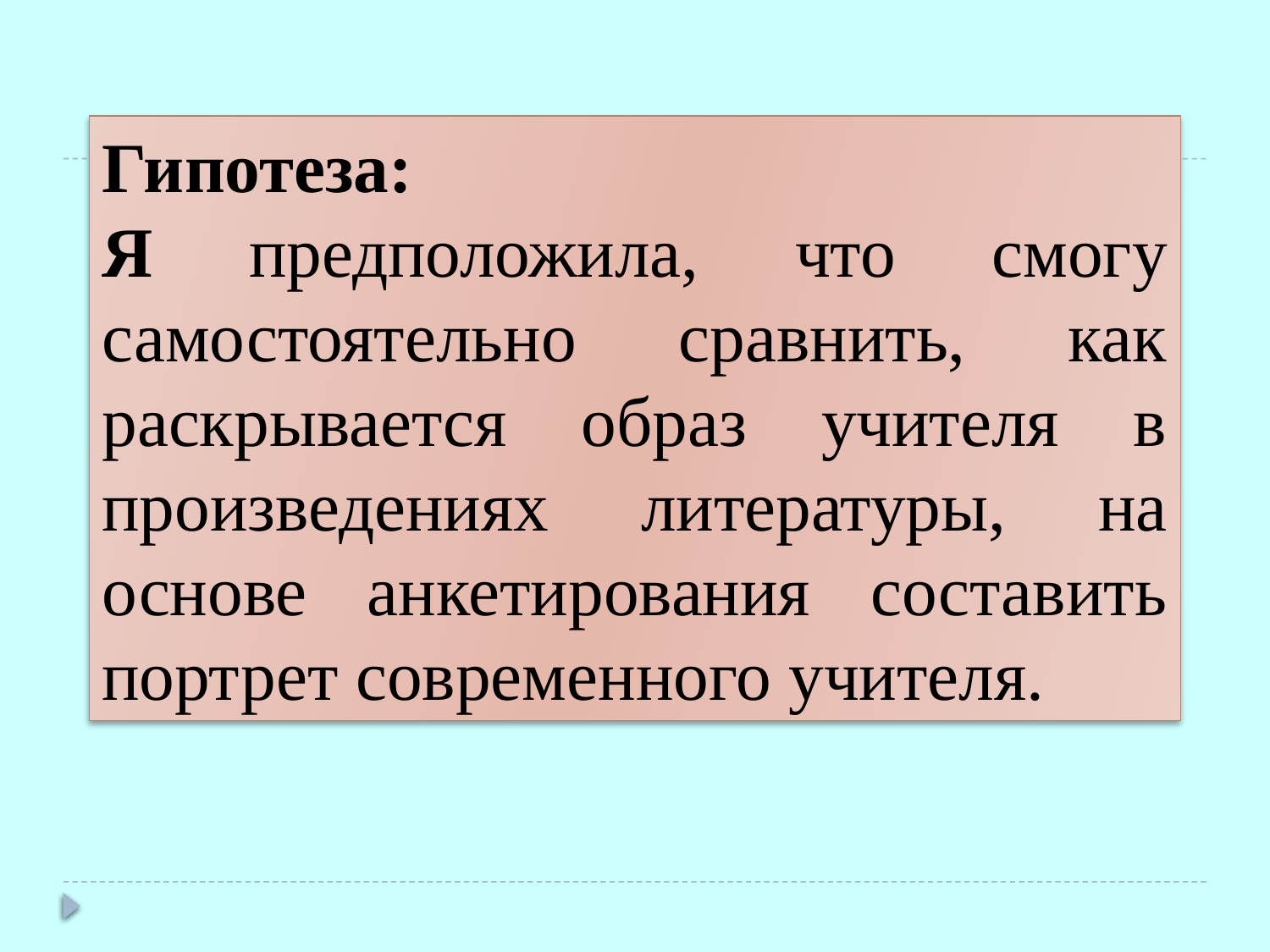

Гипотеза:
Я предположила, что смогу самостоятельно сравнить, как раскрывается образ учителя в произведениях литературы, на основе анкетирования составить портрет современного учителя.